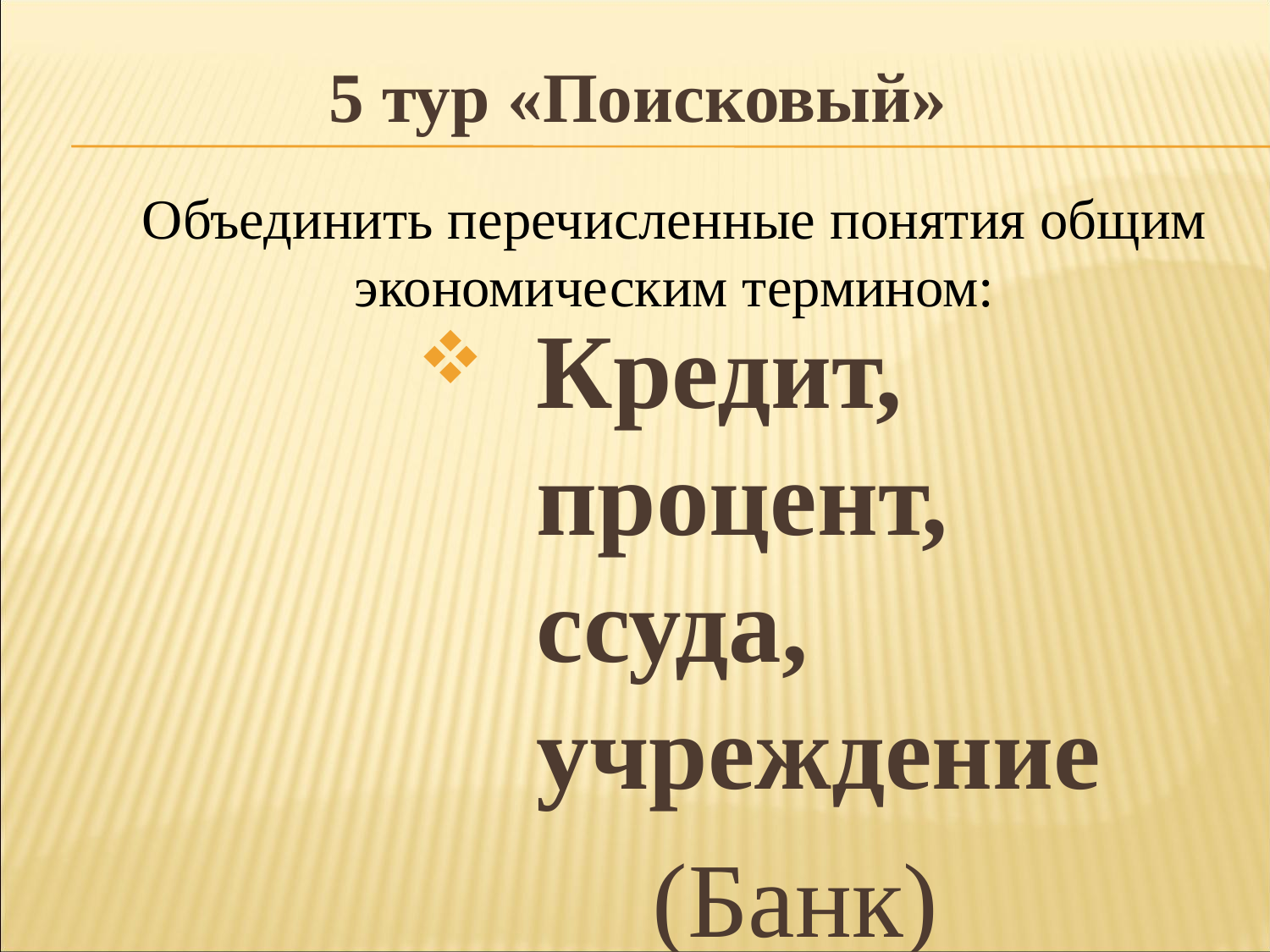

5 тур «Поисковый»
Объединить перечисленные понятия общим экономическим термином:
Кредит, процент, ссуда, учреждение
(Банк)